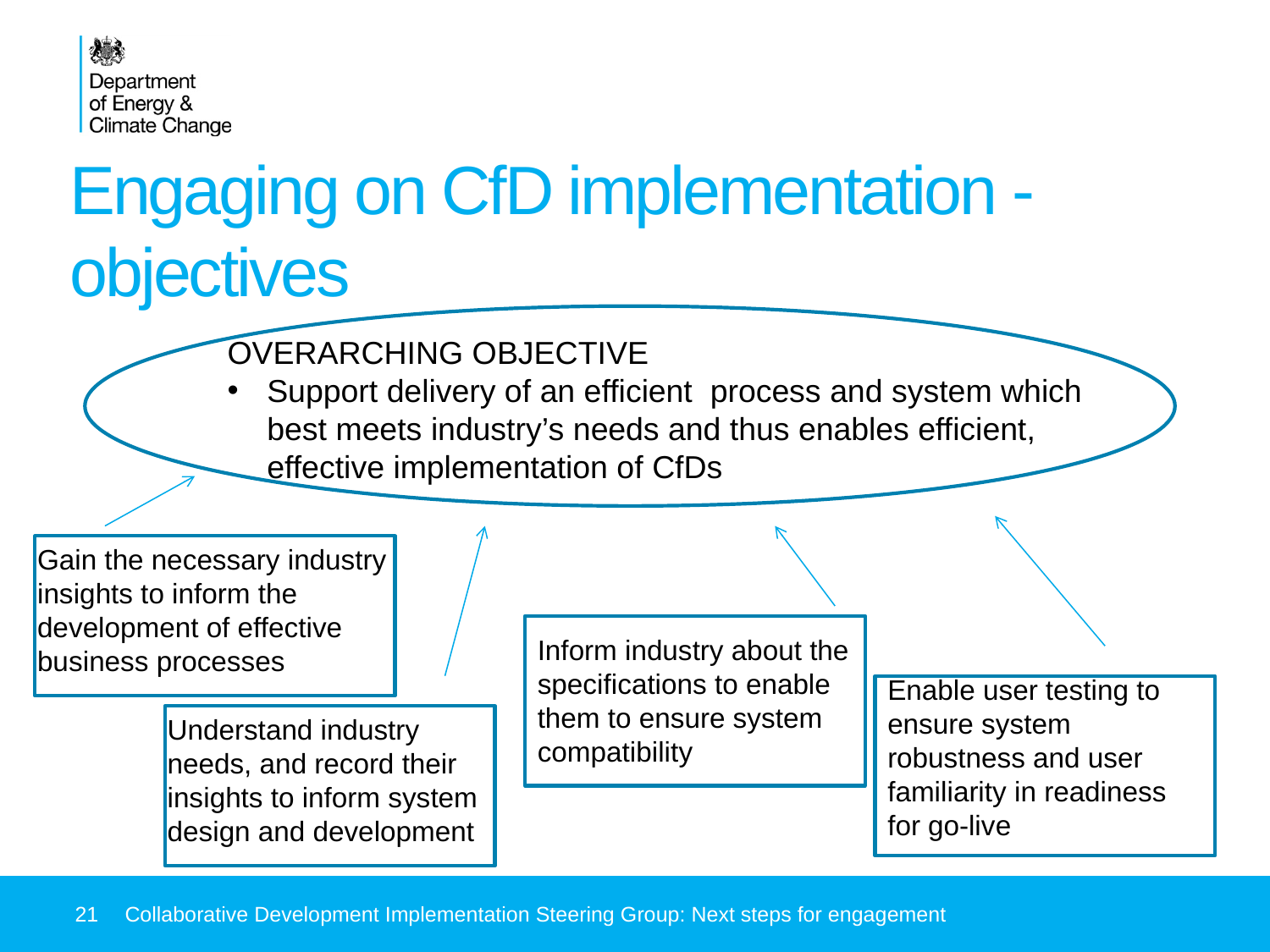

# Engaging on CfD implementation - objectives

OVERARCHING OBJECTIVE
Support delivery of an efficient  process and system which best meets industry’s needs and thus enables efficient, effective implementation of CfDs

Gain the necessary industry insights to inform the development of effective business processes

Inform industry about the specifications to enable them to ensure system compatibility
Enable user testing to ensure system robustness and user familiarity in readiness for go-live

Understand industry needs, and record their insights to inform system design and development

21
Collaborative Development Implementation Steering Group: Next steps for engagement